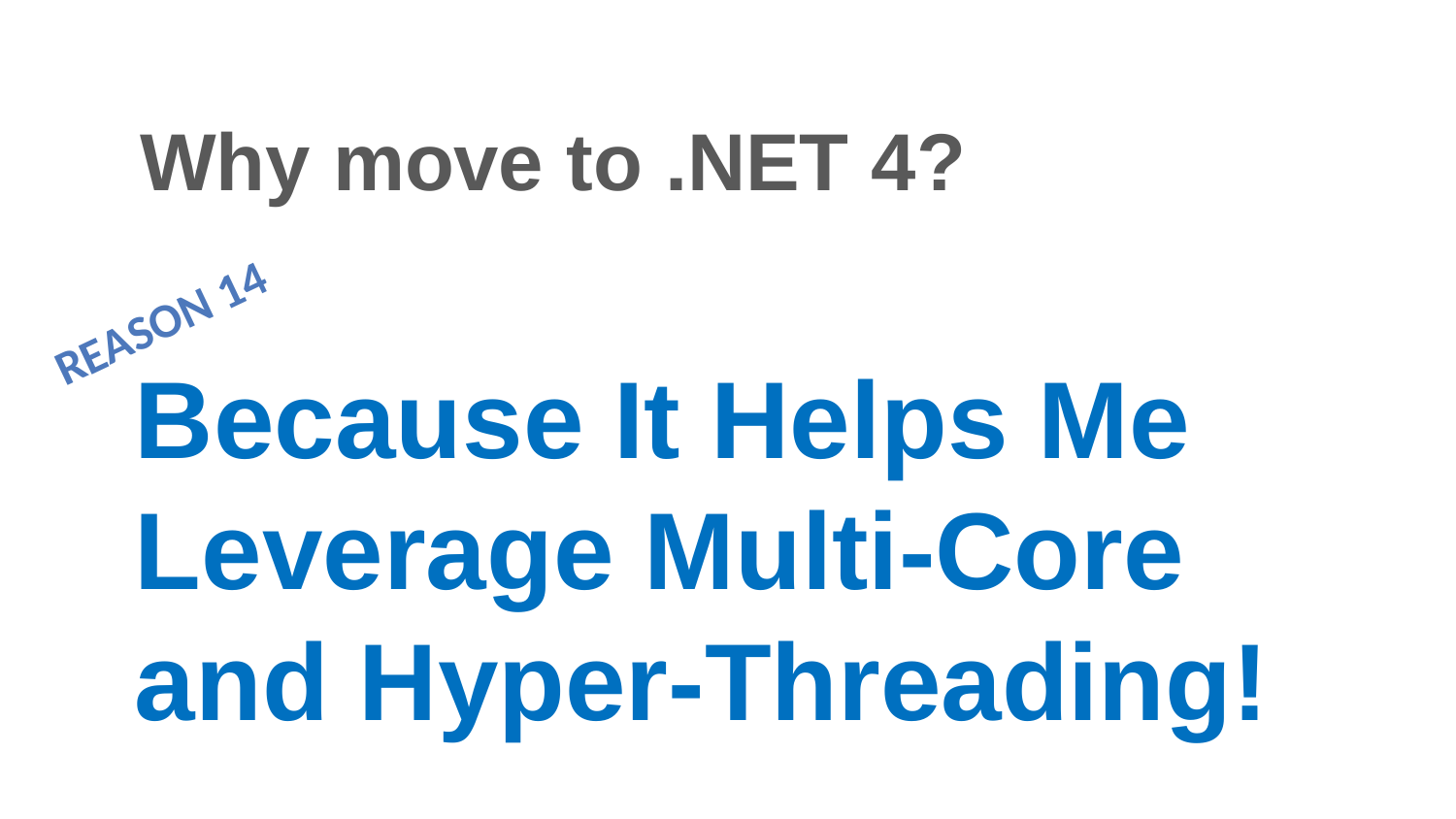

# Why move to .NET 4?
Reason 14
Because It Helps Me Leverage Multi-Core and Hyper-Threading!